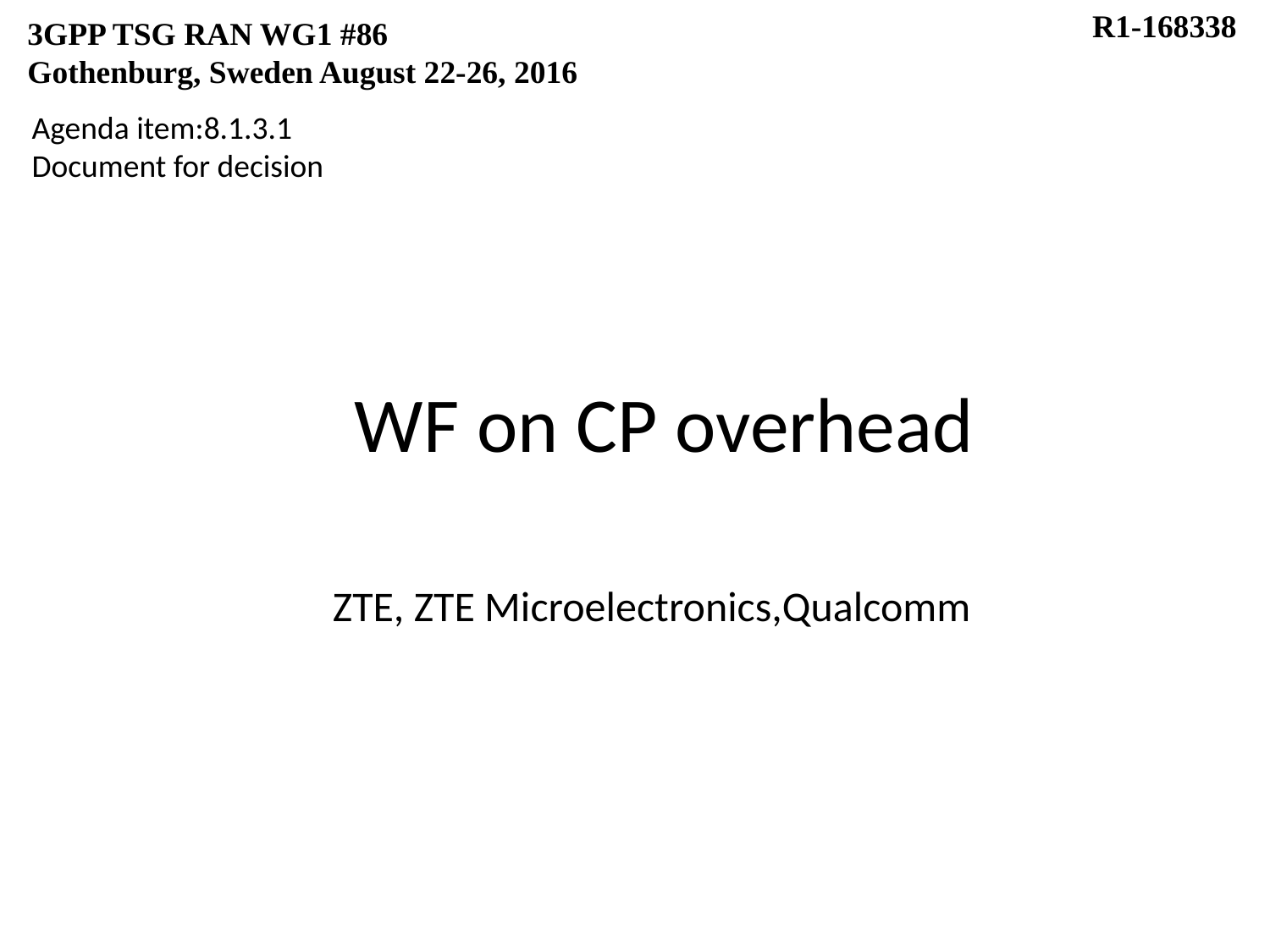

R1-168338
3GPP TSG RAN WG1 #86
Gothenburg, Sweden August 22-26, 2016
Agenda item:8.1.3.1
Document for decision
# WF on CP overhead
ZTE, ZTE Microelectronics,Qualcomm